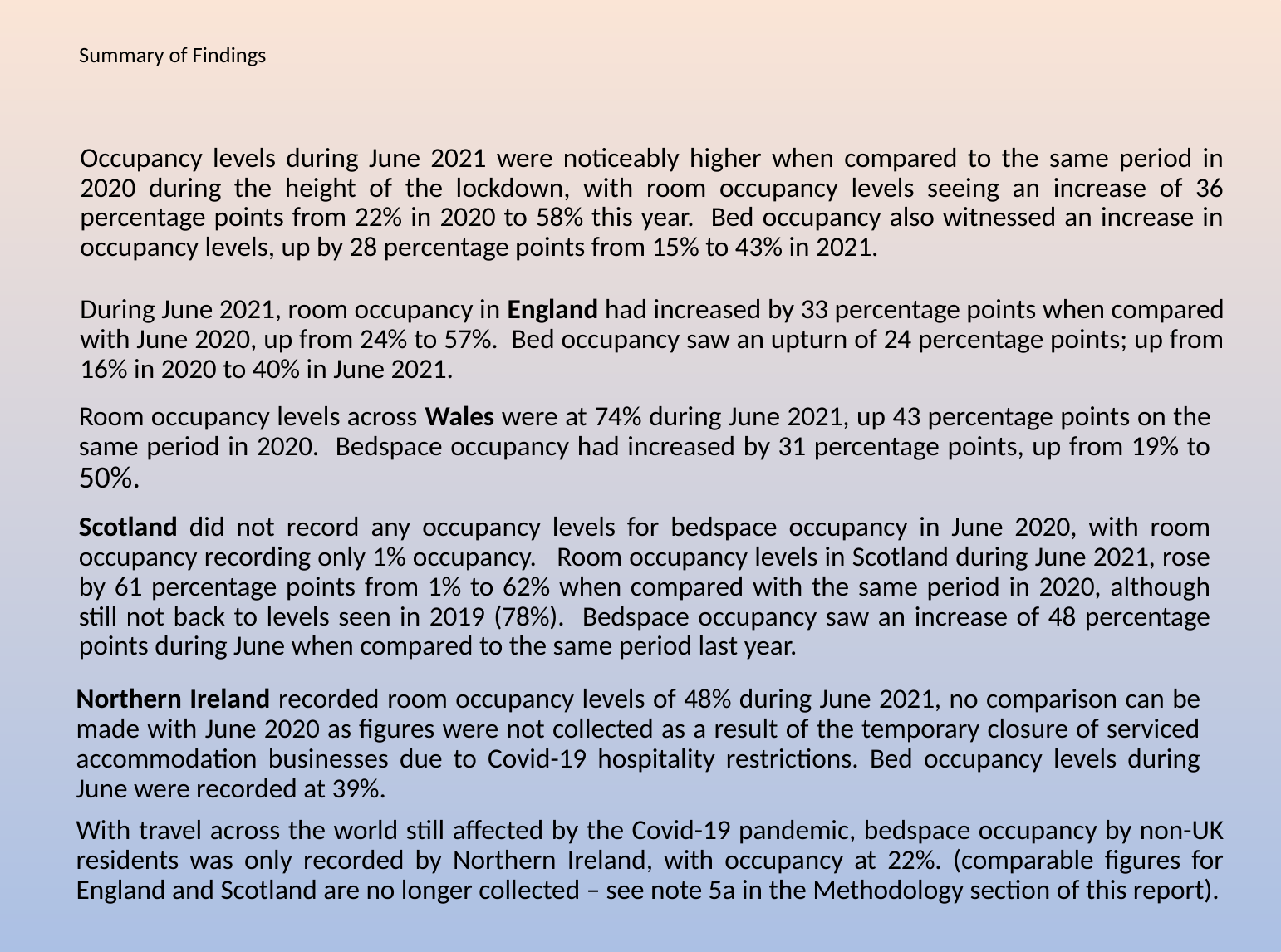

# Summary of Findings
Summary of Findings (1)
Occupancy levels during June 2021 were noticeably higher when compared to the same period in 2020 during the height of the lockdown, with room occupancy levels seeing an increase of 36 percentage points from 22% in 2020 to 58% this year.  Bed occupancy also witnessed an increase in occupancy levels, up by 28 percentage points from 15% to 43% in 2021.

During June 2021, room occupancy in England had increased by 33 percentage points when compared with June 2020, up from 24% to 57%.  Bed occupancy saw an upturn of 24 percentage points; up from 16% in 2020 to 40% in June 2021.

Room occupancy levels across Wales were at 74% during June 2021, up 43 percentage points on the same period in 2020.  Bedspace occupancy had increased by 31 percentage points, up from 19% to 50%.

Scotland did not record any occupancy levels for bedspace occupancy in June 2020, with room occupancy recording only 1% occupancy.   Room occupancy levels in Scotland during June 2021, rose by 61 percentage points from 1% to 62% when compared with the same period in 2020, although still not back to levels seen in 2019 (78%).  Bedspace occupancy saw an increase of 48 percentage points during June when compared to the same period last year.
Northern Ireland recorded room occupancy levels of 48% during June 2021, no comparison can be made with June 2020 as figures were not collected as a result of the temporary closure of serviced accommodation businesses due to Covid-19 hospitality restrictions. Bed occupancy levels during June were recorded at 39%.
With travel across the world still affected by the Covid-19 pandemic, bedspace occupancy by non-UK residents was only recorded by Northern Ireland, with occupancy at 22%. (comparable figures for England and Scotland are no longer collected – see note 5a in the Methodology section of this report).